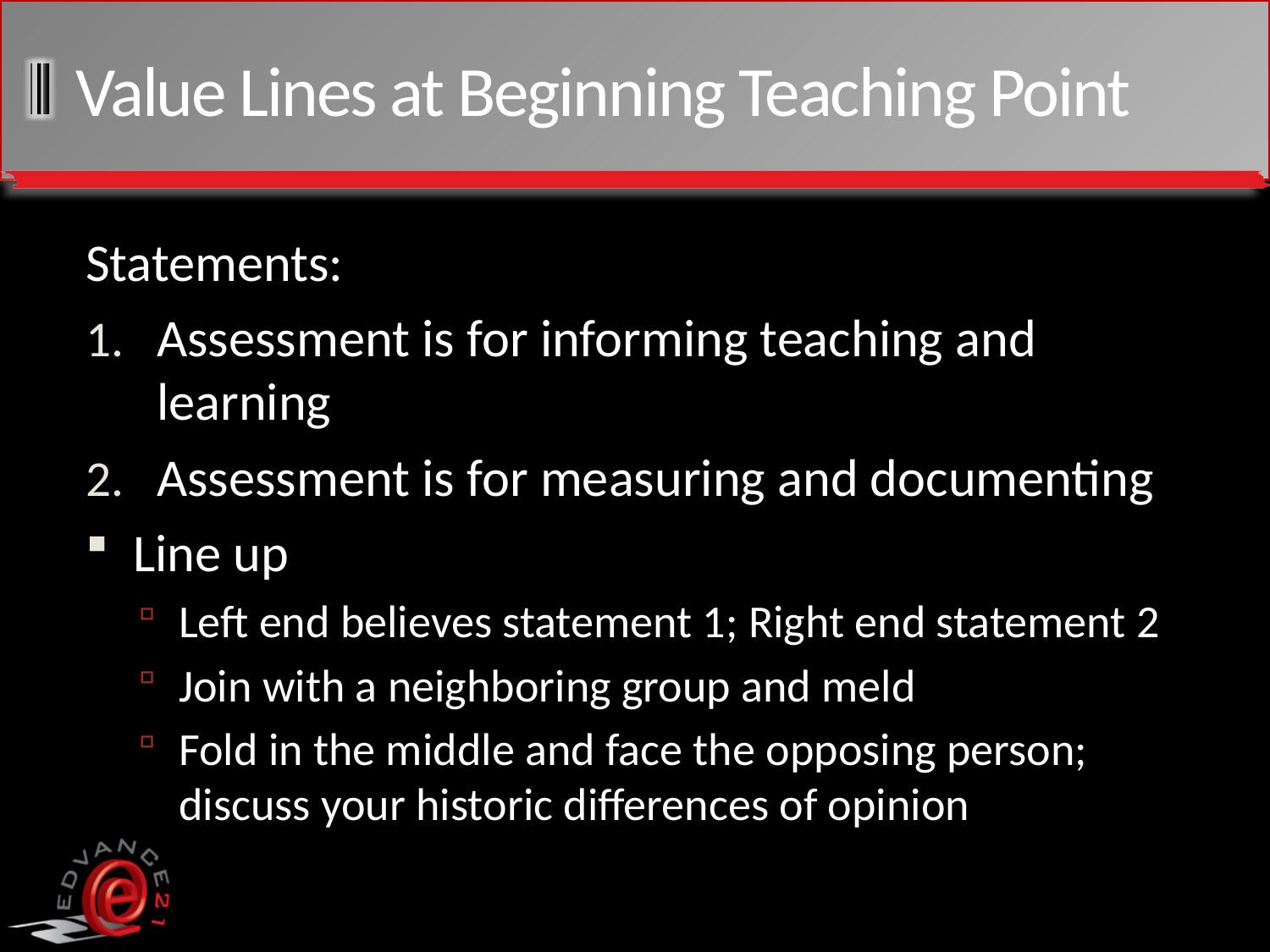

# Value Lines at Beginning Teaching Point
Statements:
Assessment is for informing teaching and learning
Assessment is for measuring and documenting
Line up
Left end believes statement 1; Right end statement 2
Join with a neighboring group and meld
Fold in the middle and face the opposing person; discuss your historic differences of opinion